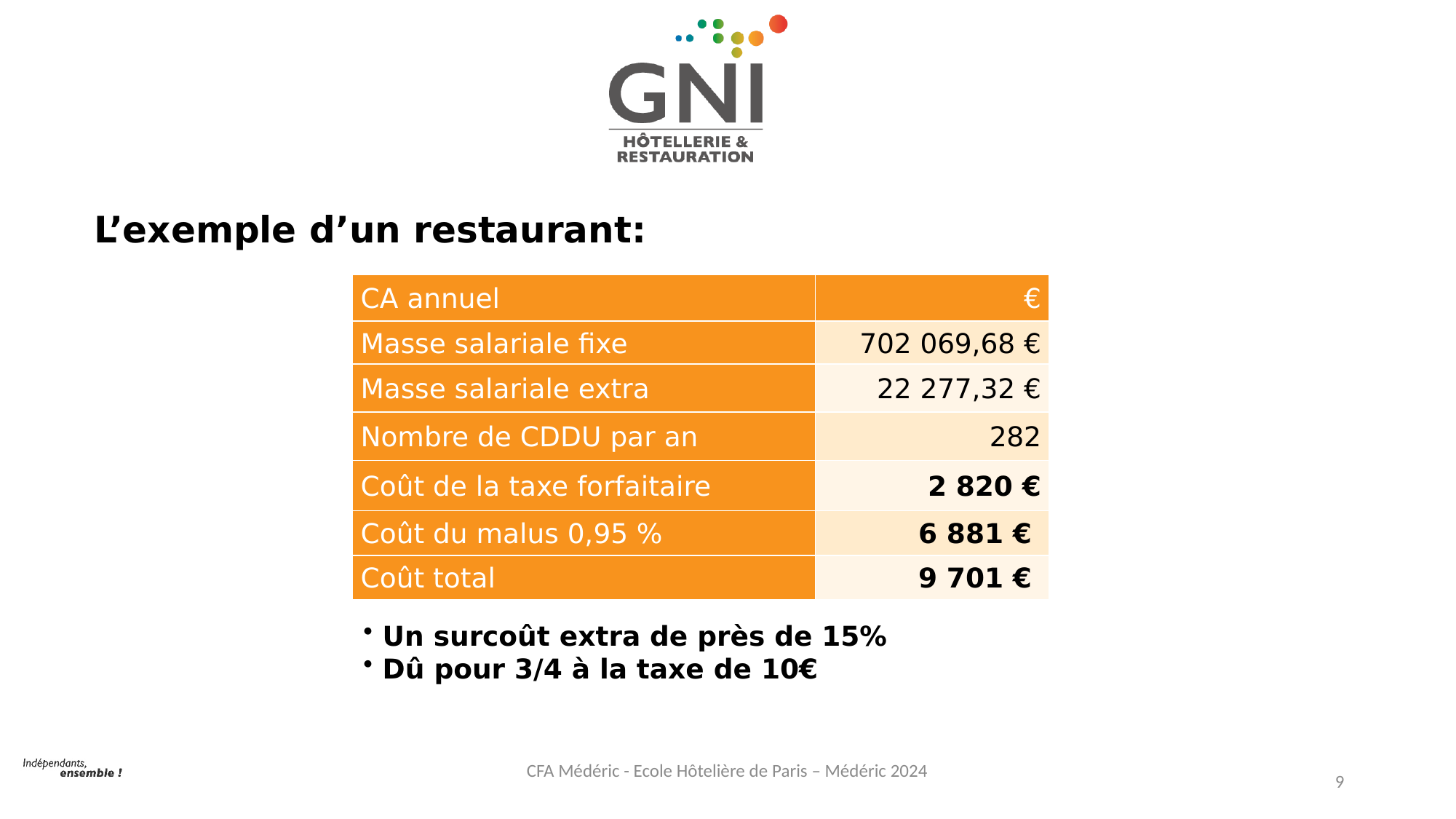

L’exemple d’un restaurant:
| CA annuel | € |
| --- | --- |
| Masse salariale fixe | 702 069,68 € |
| Masse salariale extra | 22 277,32 € |
| Nombre de CDDU par an | 282 |
| Coût de la taxe forfaitaire | 2 820 € |
| Coût du malus 0,95 % | 6 881 € |
| Coût total | 9 701 € |
 Un surcoût extra de près de 15%
 Dû pour 3/4 à la taxe de 10€

CFA Médéric - Ecole Hôtelière de Paris – Médéric 2024

9